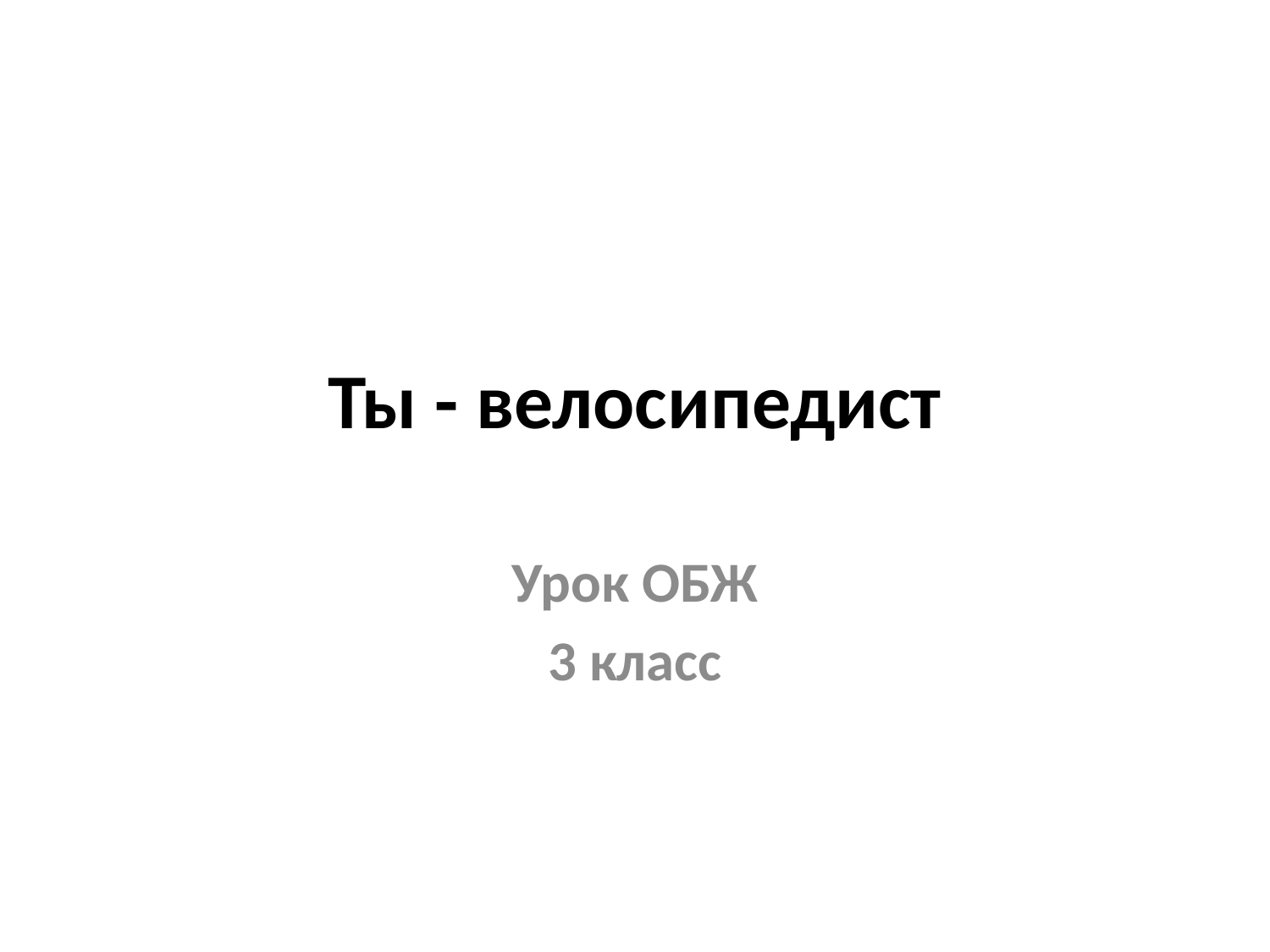

# Ты - велосипедист
Урок ОБЖ
3 класс